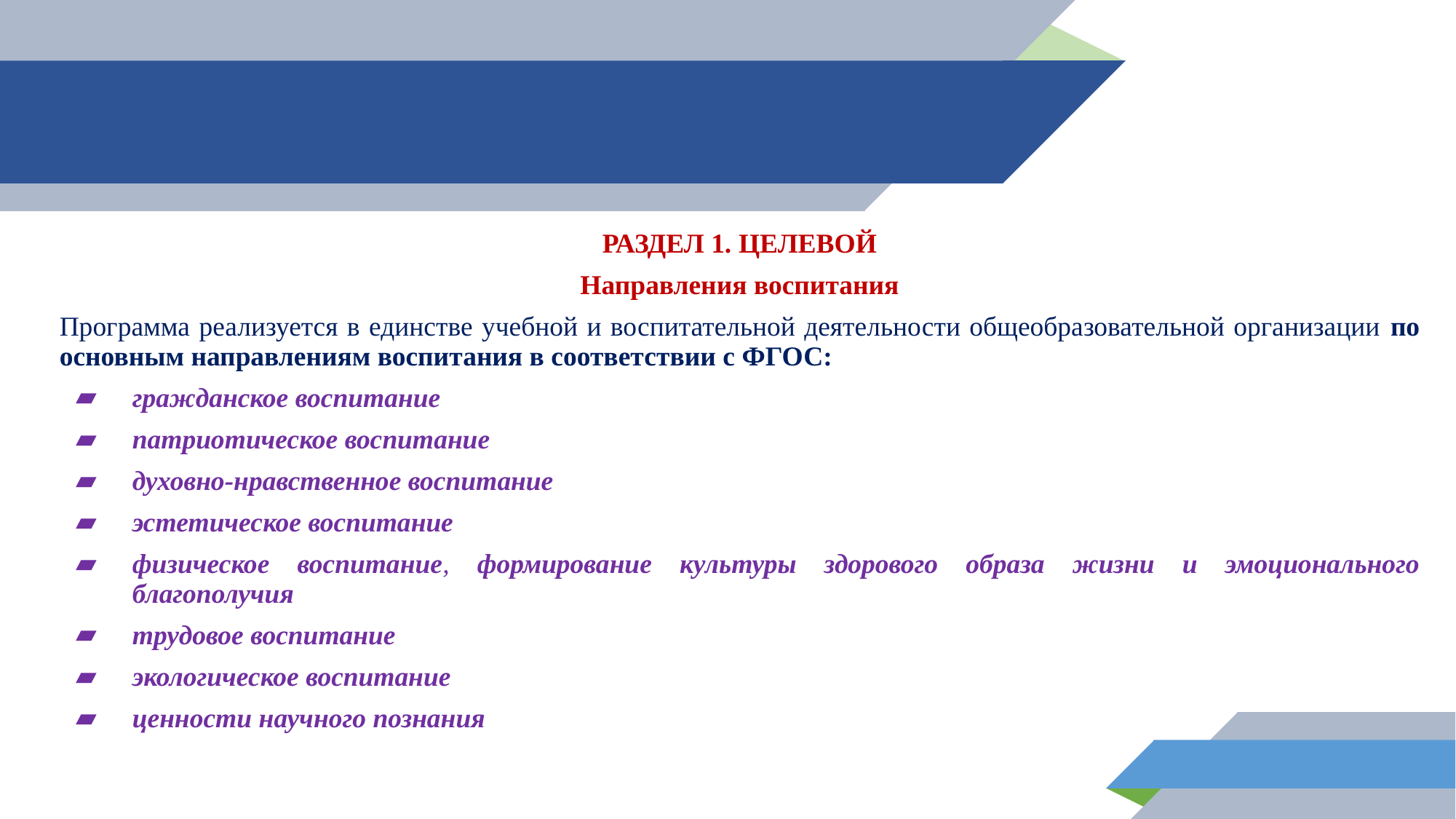

РАЗДЕЛ 1. ЦЕЛЕВОЙ
Направления воспитания
Программа реализуется в единстве учебной и воспитательной деятельности общеобразовательной организации по основным направлениям воспитания в соответствии с ФГОС:
гражданское воспитание
патриотическое воспитание
духовно-нравственное воспитание
эстетическое воспитание
физическое воспитание, формирование культуры здорового образа жизни и эмоционального благополучия
трудовое воспитание
экологическое воспитание
ценности научного познания